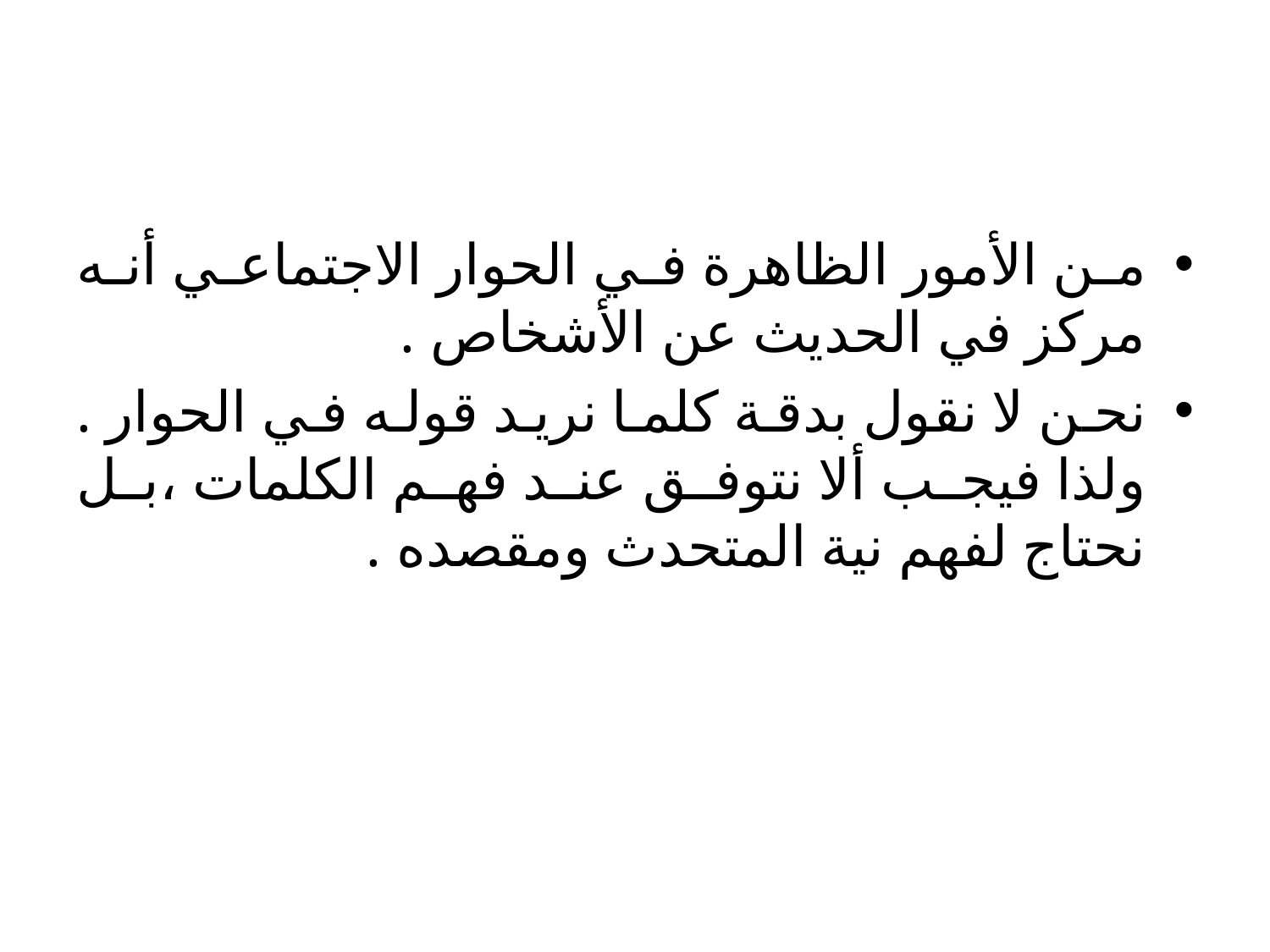

#
من الأمور الظاهرة في الحوار الاجتماعي أنه مركز في الحديث عن الأشخاص .
نحن لا نقول بدقة كلما نريد قوله في الحوار . ولذا فيجب ألا نتوفق عند فهم الكلمات ،بل نحتاج لفهم نية المتحدث ومقصده .